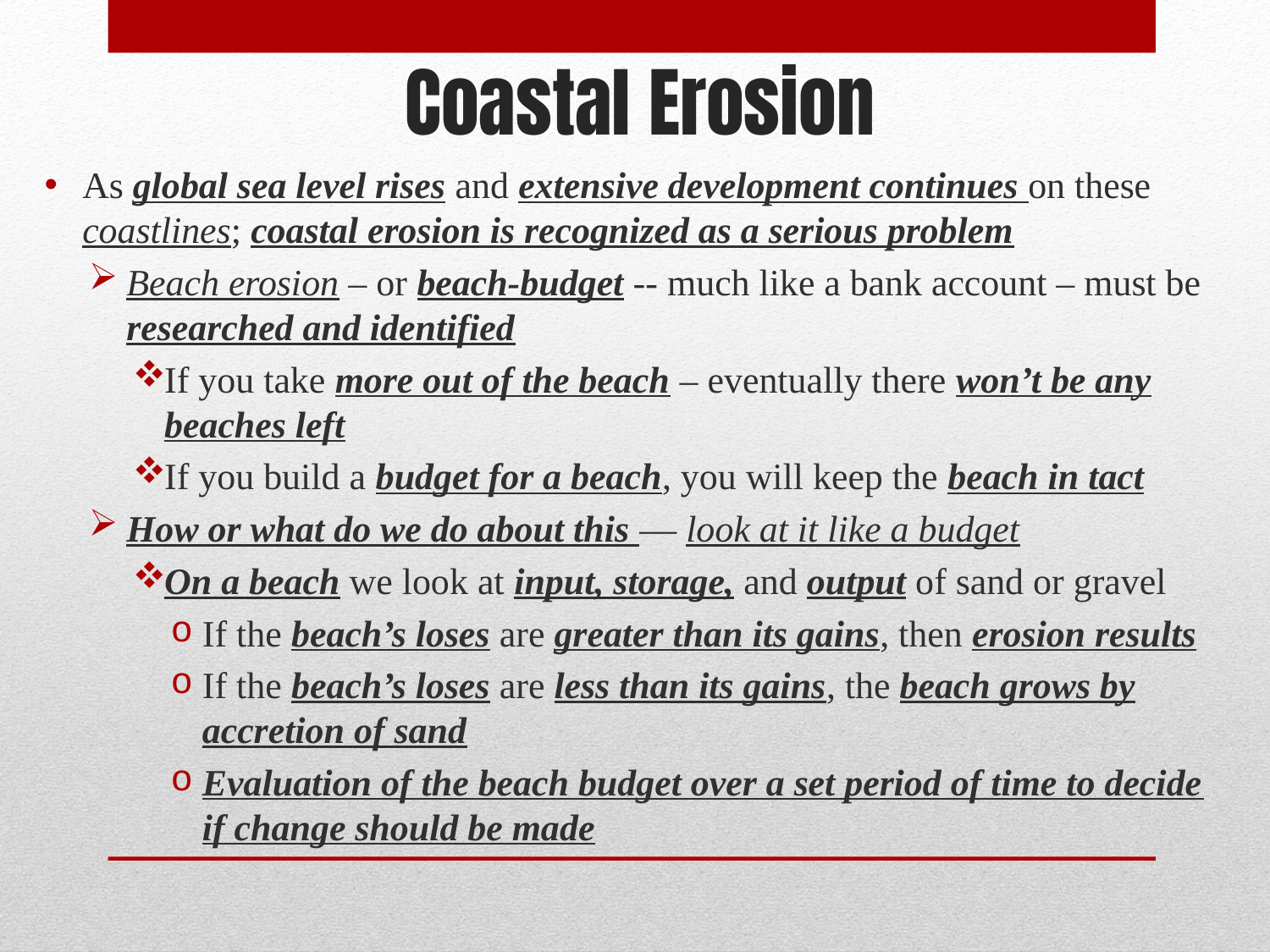

Coastal Erosion
As global sea level rises and extensive development continues on these coastlines; coastal erosion is recognized as a serious problem
Beach erosion – or beach-budget -- much like a bank account – must be researched and identified
If you take more out of the beach – eventually there won’t be any beaches left
If you build a budget for a beach, you will keep the beach in tact
How or what do we do about this — look at it like a budget
On a beach we look at input, storage, and output of sand or gravel
If the beach’s loses are greater than its gains, then erosion results
If the beach’s loses are less than its gains, the beach grows by accretion of sand
Evaluation of the beach budget over a set period of time to decide if change should be made